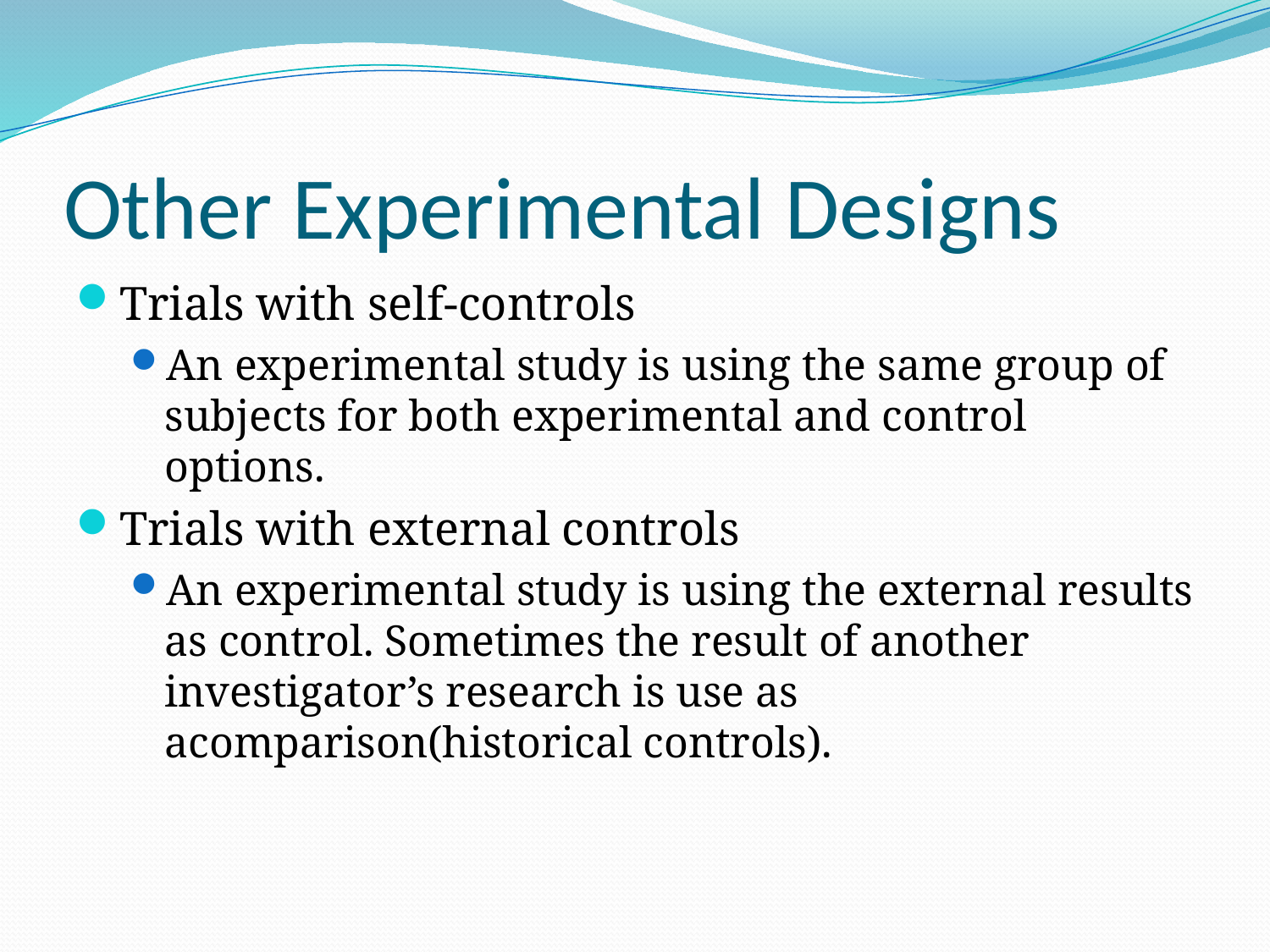

# Other Experimental Designs
Trials with self-controls
An experimental study is using the same group of subjects for both experimental and control options.
Trials with external controls
An experimental study is using the external results as control. Sometimes the result of another investigator’s research is use as acomparison(historical controls).